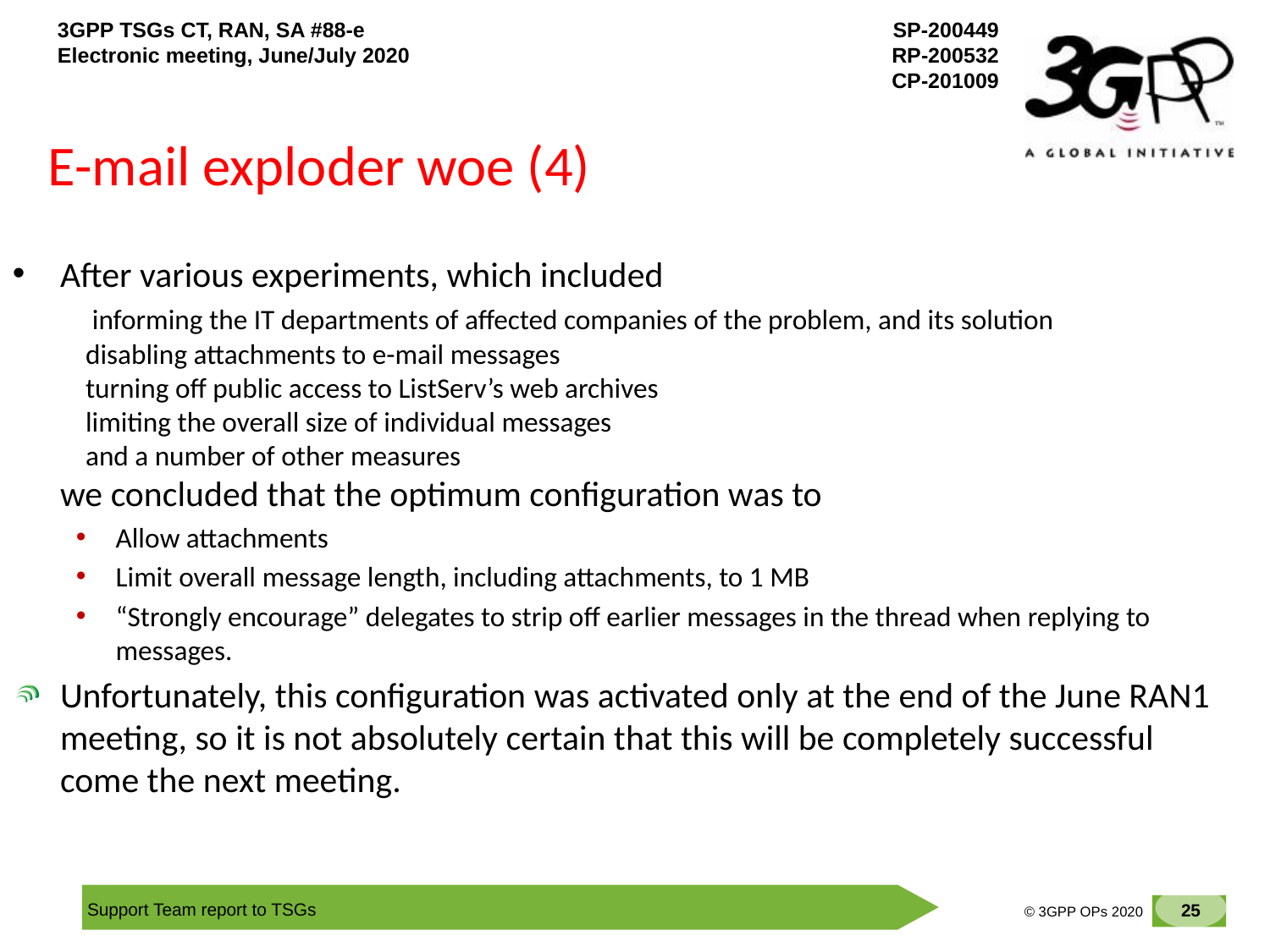

# E-mail exploder woe (4)
After various experiments, which included
    informing the IT departments of affected companies of the problem, and its solution
    disabling attachments to e-mail messages
    turning off public access to ListServ’s web archives
    limiting the overall size of individual messages
    and a number of other measures
we concluded that the optimum configuration was to
Allow attachments
Limit overall message length, including attachments, to 1 MB
“Strongly encourage” delegates to strip off earlier messages in the thread when replying to messages.
Unfortunately, this configuration was activated only at the end of the June RAN1 meeting, so it is not absolutely certain that this will be completely successful come the next meeting.

25